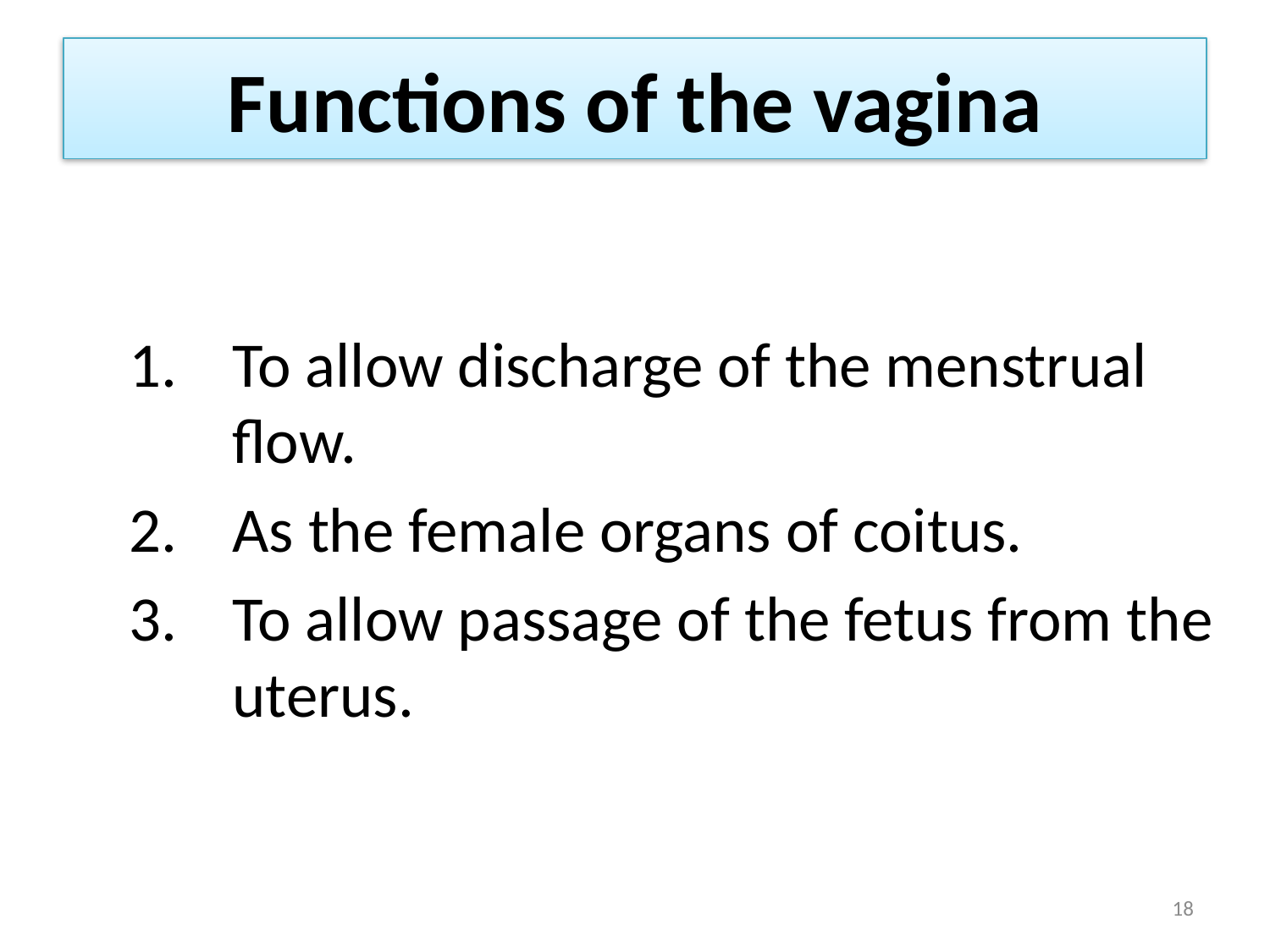

# Functions of the vagina
To allow discharge of the menstrual flow.
As the female organs of coitus.
To allow passage of the fetus from the uterus.
18